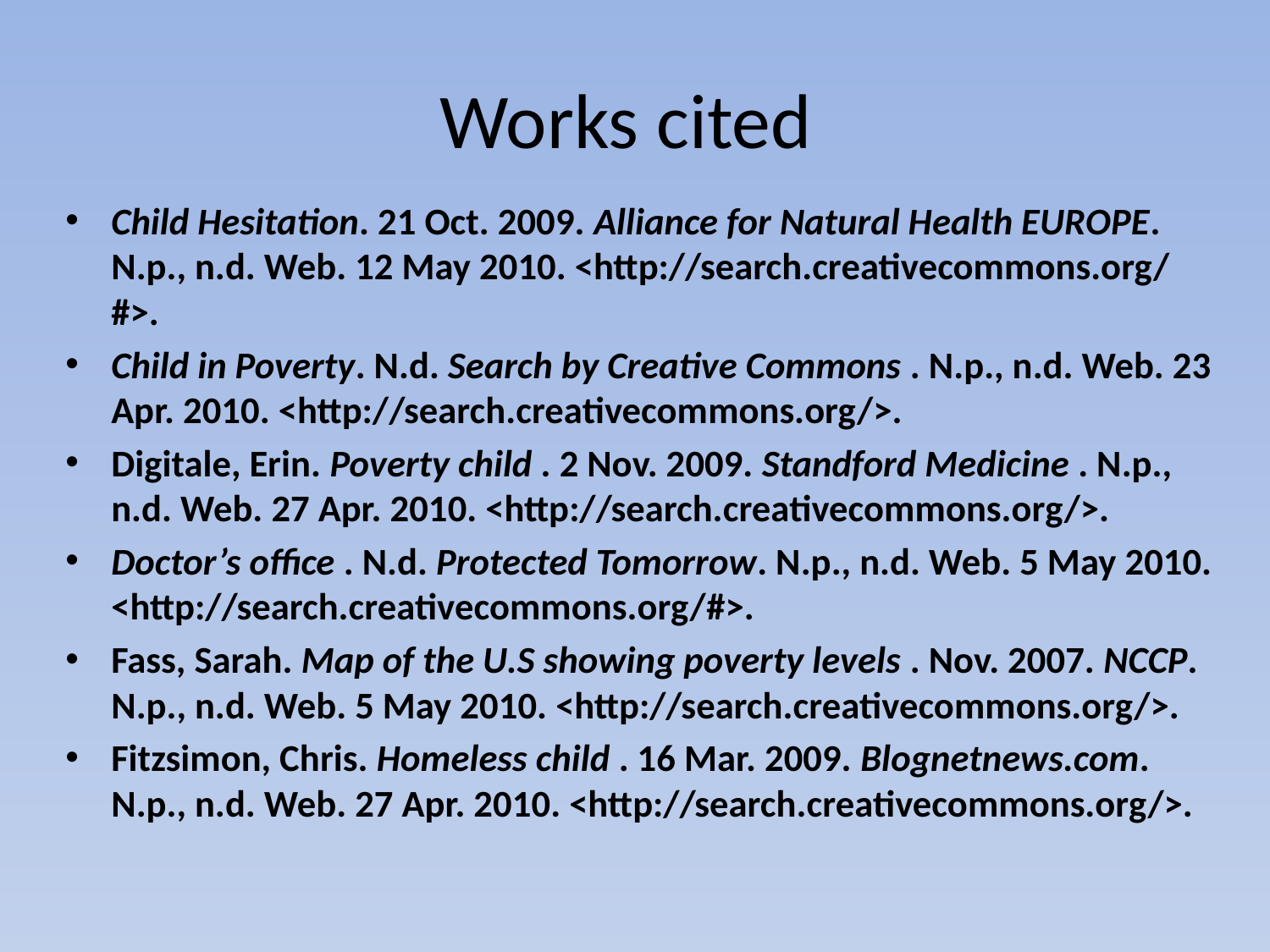

# Works cited
Child Hesitation. 21 Oct. 2009. Alliance for Natural Health EUROPE. N.p., n.d. Web. 12 May 2010. <http://search.creativecommons.org/‌#>.
Child in Poverty. N.d. Search by Creative Commons . N.p., n.d. Web. 23 Apr. 2010. <http://search.creativecommons.org/>.
Digitale, Erin. Poverty child . 2 Nov. 2009. Standford Medicine . N.p., n.d. Web. 27 Apr. 2010. <http://search.creativecommons.org/>.
Doctor’s office . N.d. Protected Tomorrow. N.p., n.d. Web. 5 May 2010. <http://search.creativecommons.org/‌#>.
Fass, Sarah. Map of the U.S showing poverty levels . Nov. 2007. NCCP. N.p., n.d. Web. 5 May 2010. <http://search.creativecommons.org/>.
Fitzsimon, Chris. Homeless child . 16 Mar. 2009. Blognetnews.com. N.p., n.d. Web. 27 Apr. 2010. <http://search.creativecommons.org/>.